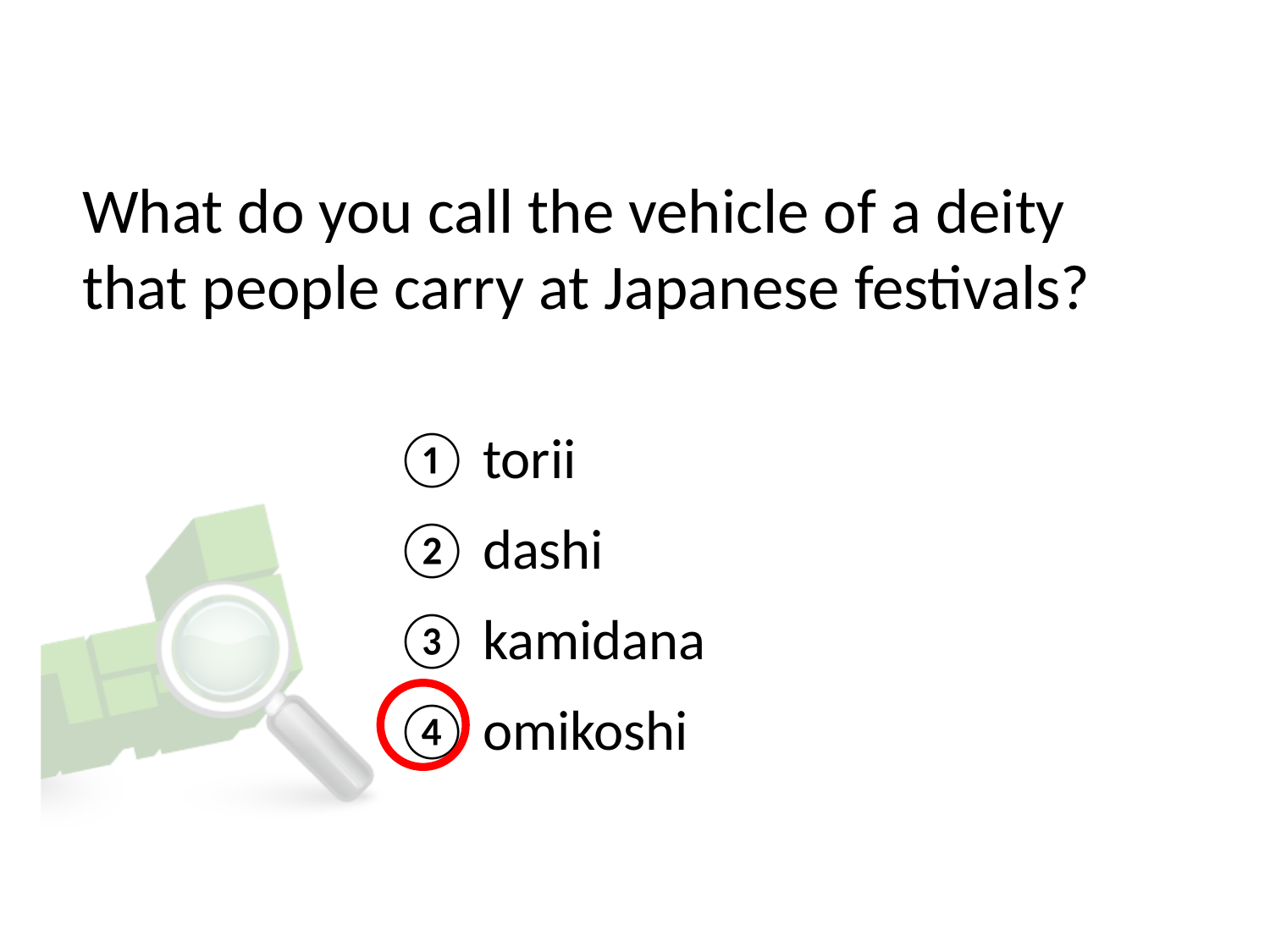

# What do you call the vehicle of a deity that people carry at Japanese festivals?
① torii
② dashi
③ kamidana
④ omikoshi